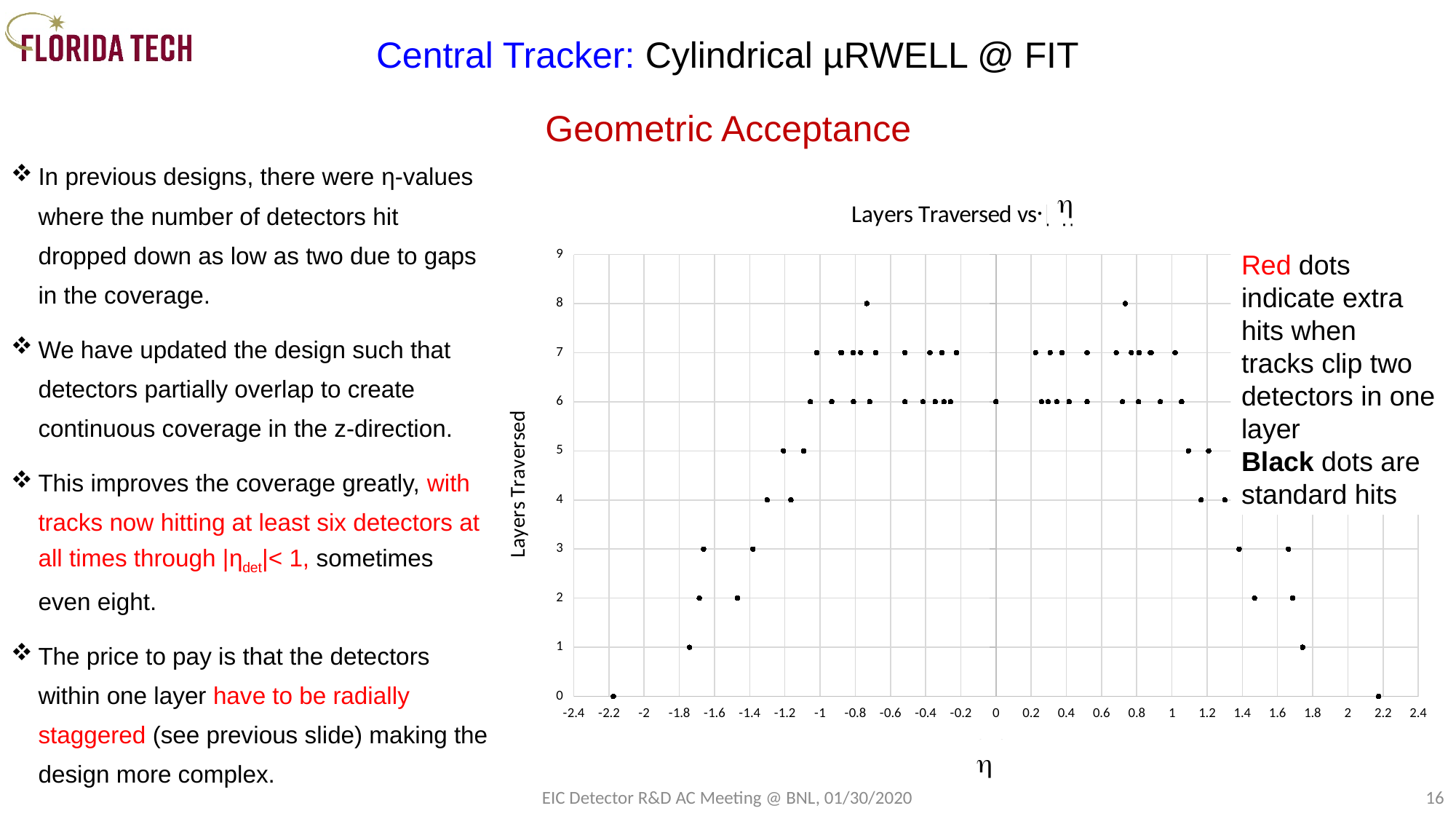

Central Tracker: Cylindrical µRWELL @ FIT
Geometric Acceptance
In previous designs, there were η-values where the number of detectors hit dropped down as low as two due to gaps in the coverage.
We have updated the design such that detectors partially overlap to create continuous coverage in the z-direction.
This improves the coverage greatly, with tracks now hitting at least six detectors at all times through |ηdet|< 1, sometimes even eight.
The price to pay is that the detectors within one layer have to be radially staggered (see previous slide) making the design more complex.

### Chart: Layers Traversed vs |η|

| Category | eta |
|---|---|
Red dots indicate extra hits when tracks clip two detectors in one layer
Black dots are standard hits
η
.
η
EIC Detector R&D AC Meeting @ BNL, 01/30/2020
16